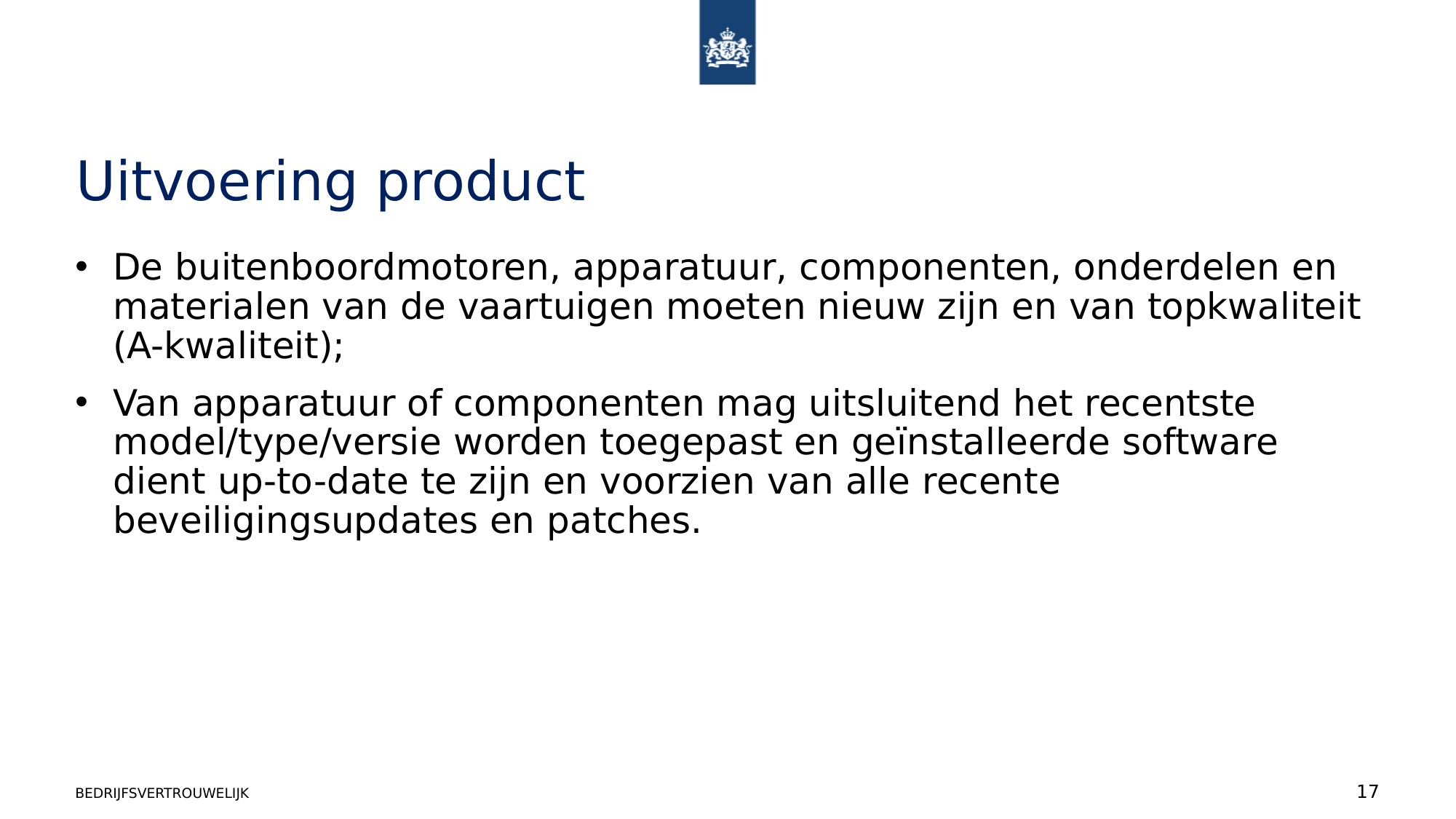

# Uitvoering product
De buitenboordmotoren, apparatuur, componenten, onderdelen en materialen van de vaartuigen moeten nieuw zijn en van topkwaliteit (A-kwaliteit);
Van apparatuur of componenten mag uitsluitend het recentste model/type/versie worden toegepast en geïnstalleerde software dient up-to-date te zijn en voorzien van alle recente beveiligingsupdates en patches.
BEDRIJFSVERTROUWELIJK
17